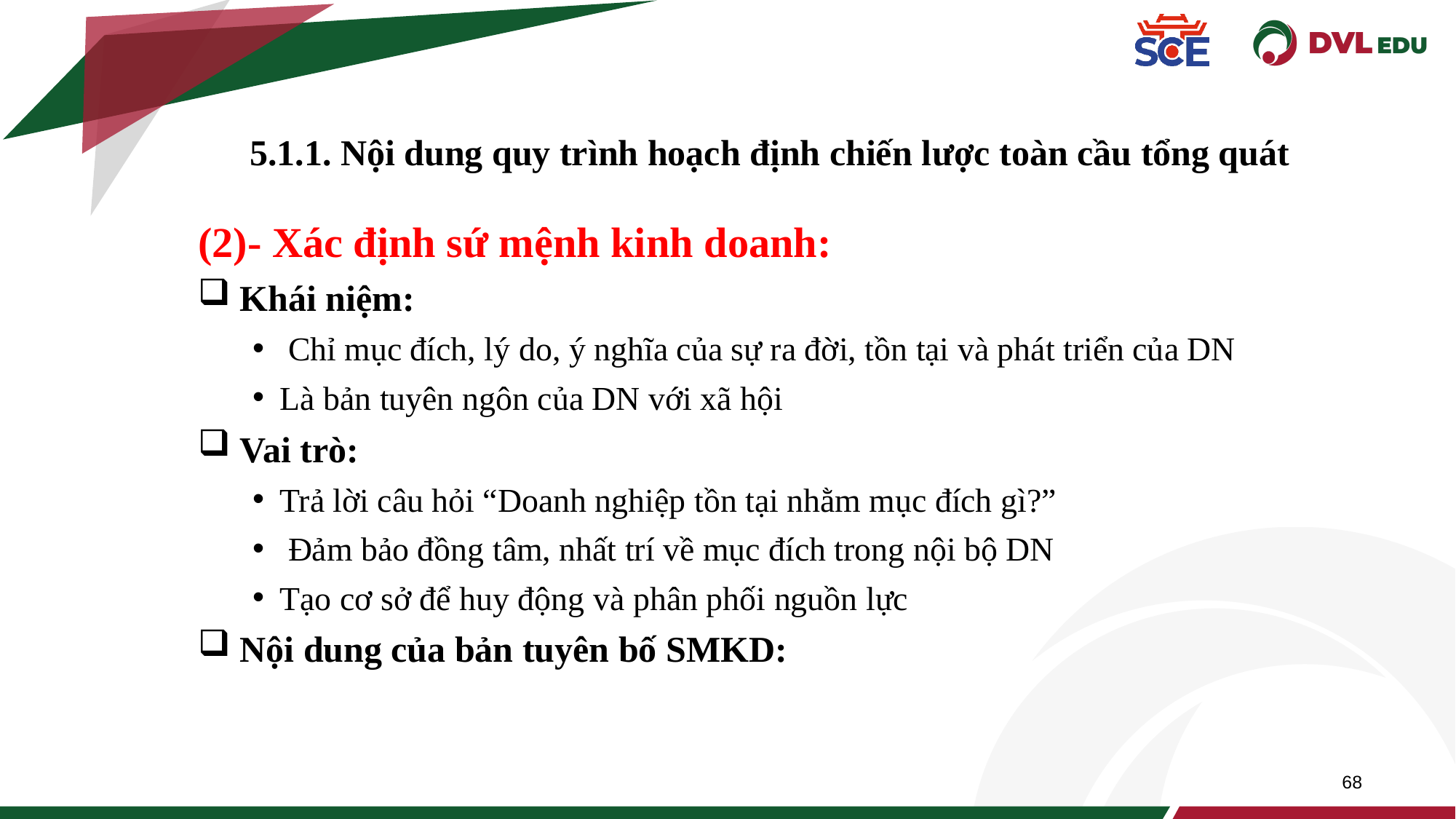

68
5.1.1. Nội dung quy trình hoạch định chiến lược toàn cầu tổng quát
(2)- Xác định sứ mệnh kinh doanh:
 Khái niệm:
 Chỉ mục đích, lý do, ý nghĩa của sự ra đời, tồn tại và phát triển của DN
Là bản tuyên ngôn của DN với xã hội
 Vai trò:
Trả lời câu hỏi “Doanh nghiệp tồn tại nhằm mục đích gì?”
 Đảm bảo đồng tâm, nhất trí về mục đích trong nội bộ DN
Tạo cơ sở để huy động và phân phối nguồn lực
 Nội dung của bản tuyên bố SMKD:

68